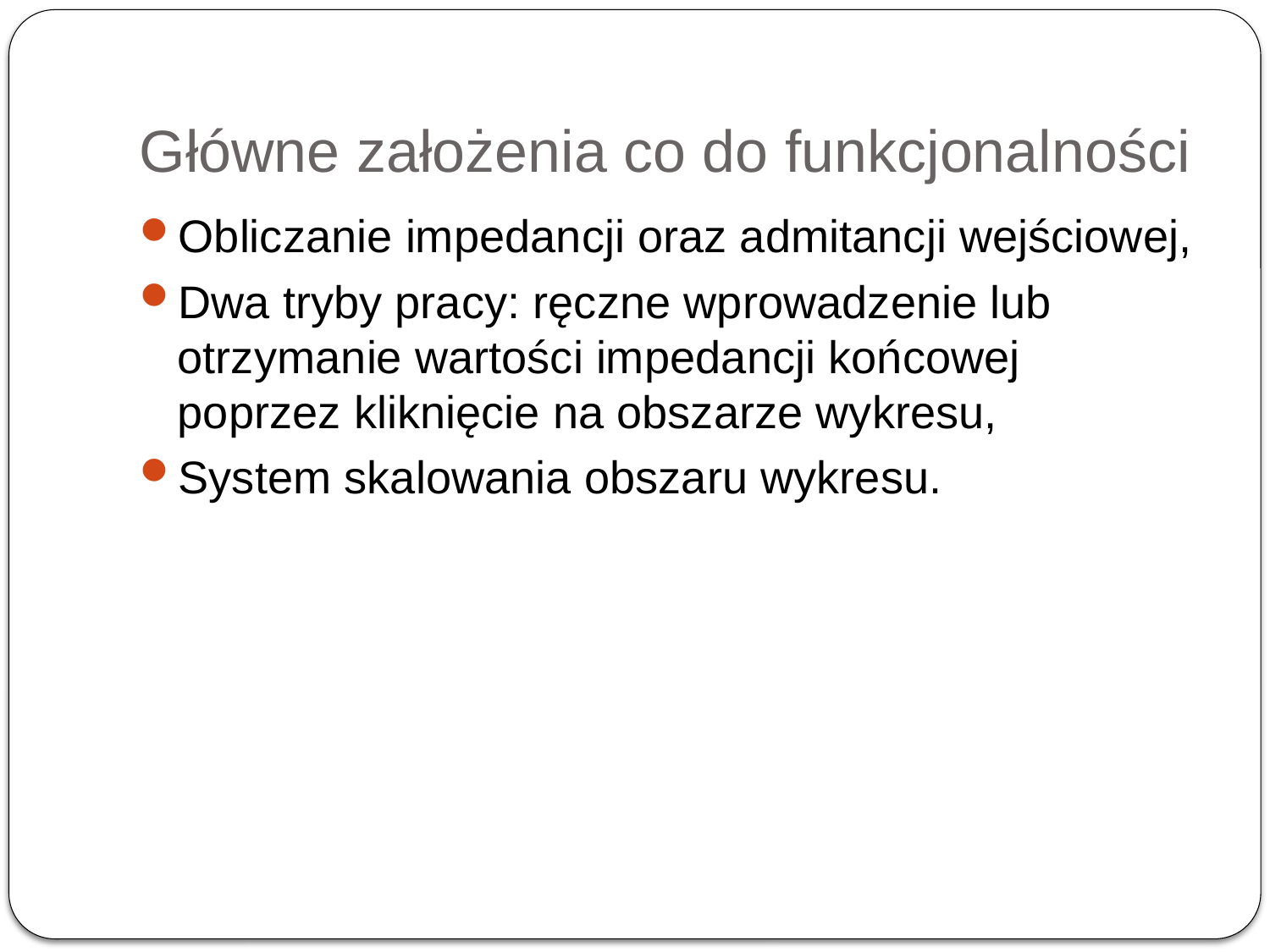

# Główne założenia co do funkcjonalności
Obliczanie impedancji oraz admitancji wejściowej,
Dwa tryby pracy: ręczne wprowadzenie lub otrzymanie wartości impedancji końcowej poprzez kliknięcie na obszarze wykresu,
System skalowania obszaru wykresu.